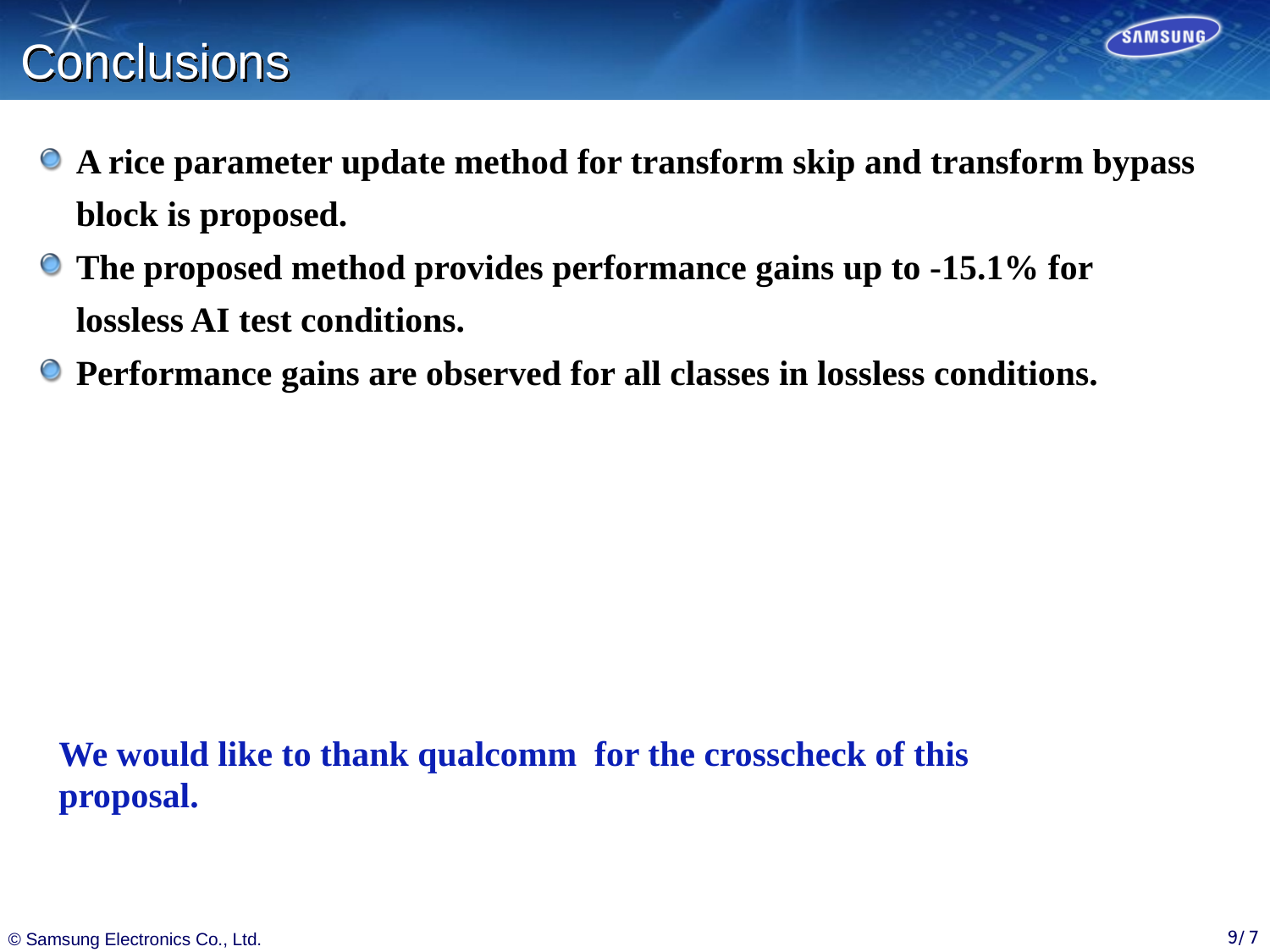

# Conclusions
A rice parameter update method for transform skip and transform bypass block is proposed.
The proposed method provides performance gains up to -15.1% for lossless AI test conditions.
Performance gains are observed for all classes in lossless conditions.

We would like to thank qualcomm  for the crosscheck of this proposal.